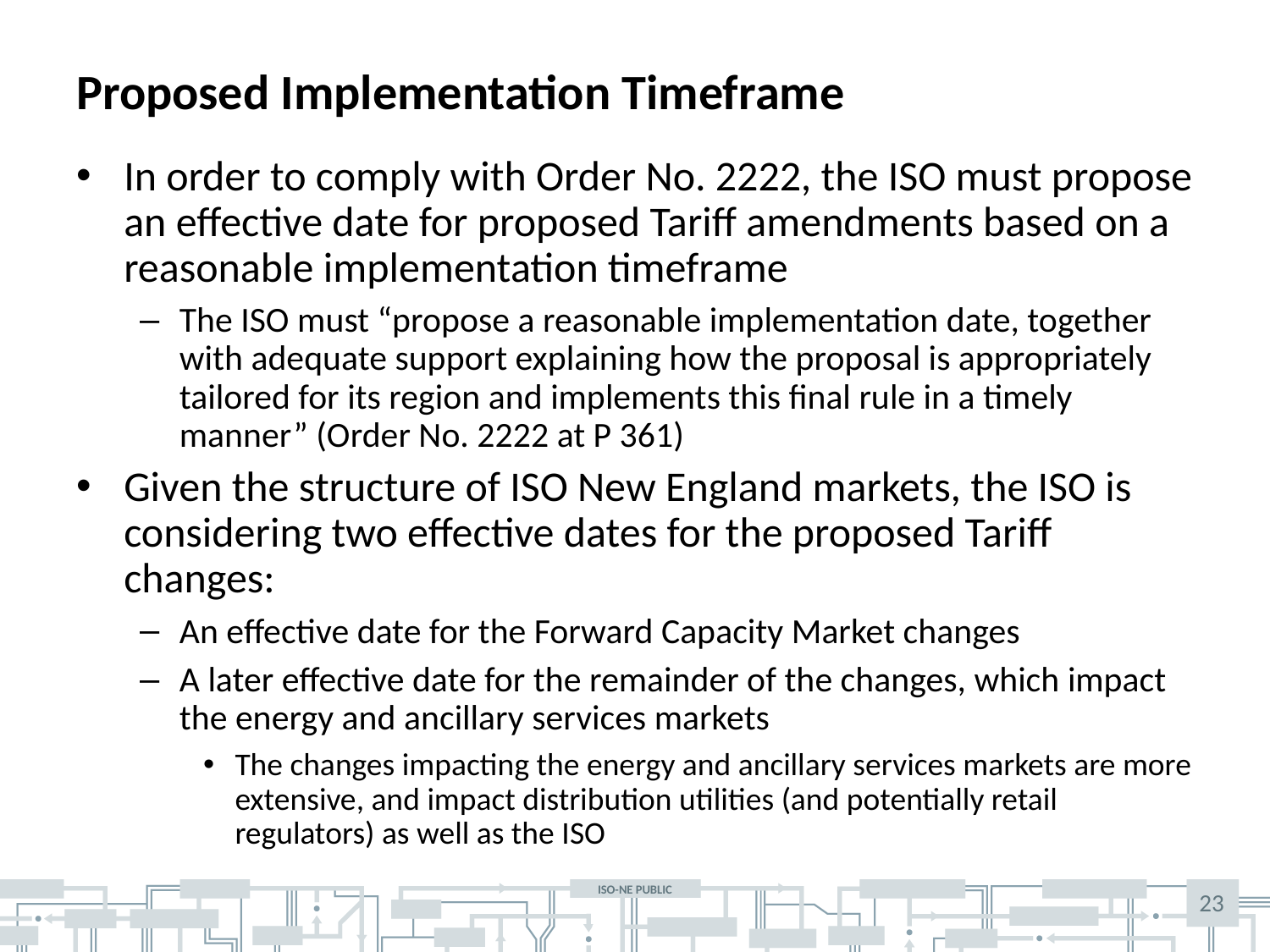

# Proposed Implementation Timeframe
In order to comply with Order No. 2222, the ISO must propose an effective date for proposed Tariff amendments based on a reasonable implementation timeframe
The ISO must “propose a reasonable implementation date, together with adequate support explaining how the proposal is appropriately tailored for its region and implements this final rule in a timely manner” (Order No. 2222 at P 361)
Given the structure of ISO New England markets, the ISO is considering two effective dates for the proposed Tariff changes:
An effective date for the Forward Capacity Market changes
A later effective date for the remainder of the changes, which impact the energy and ancillary services markets
The changes impacting the energy and ancillary services markets are more extensive, and impact distribution utilities (and potentially retail regulators) as well as the ISO

23